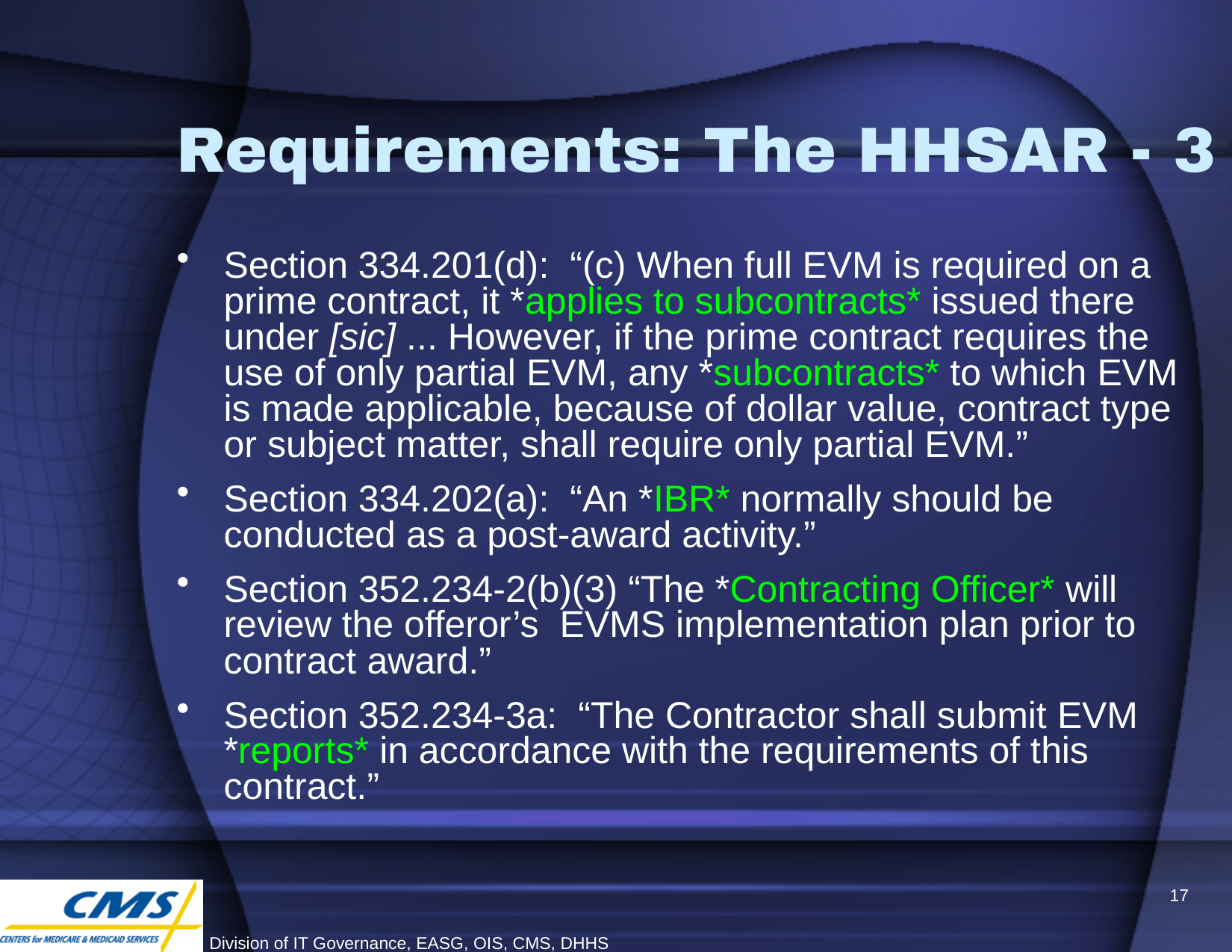

# Requirements: The HHSAR - 3
Section 334.201(d):  “(c) When full EVM is required on a prime contract, it *applies to subcontracts* issued there under [sic] ... However, if the prime contract requires the use of only partial EVM, any *subcontracts* to which EVM is made applicable, because of dollar value, contract type or subject matter, shall require only partial EVM.”
Section 334.202(a):  “An *IBR* normally should be conducted as a post-award activity.”
Section 352.234-2(b)(3) “The *Contracting Officer* will review the offeror’s  EVMS implementation plan prior to contract award.”
Section 352.234-3a:  “The Contractor shall submit EVM *reports* in accordance with the requirements of this contract.”
17